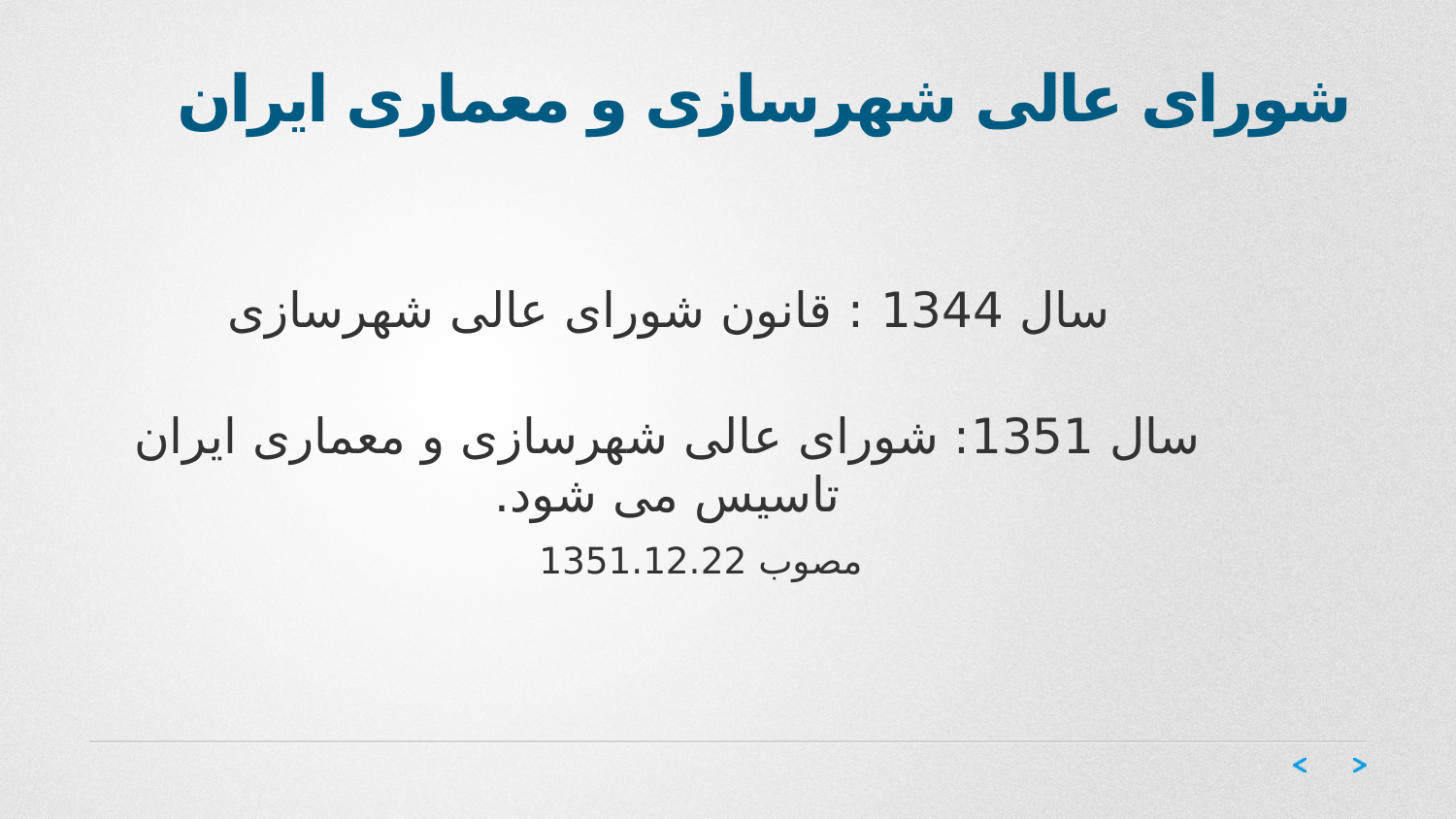

# شورای عالی شهرسازی و معماری ایران
سال 1344 : قانون شورای عالی شهرسازی
سال 1351: شورای عالی شهرسازی و معماری ایران تاسیس می شود.
‌مصوب 1351.12.22